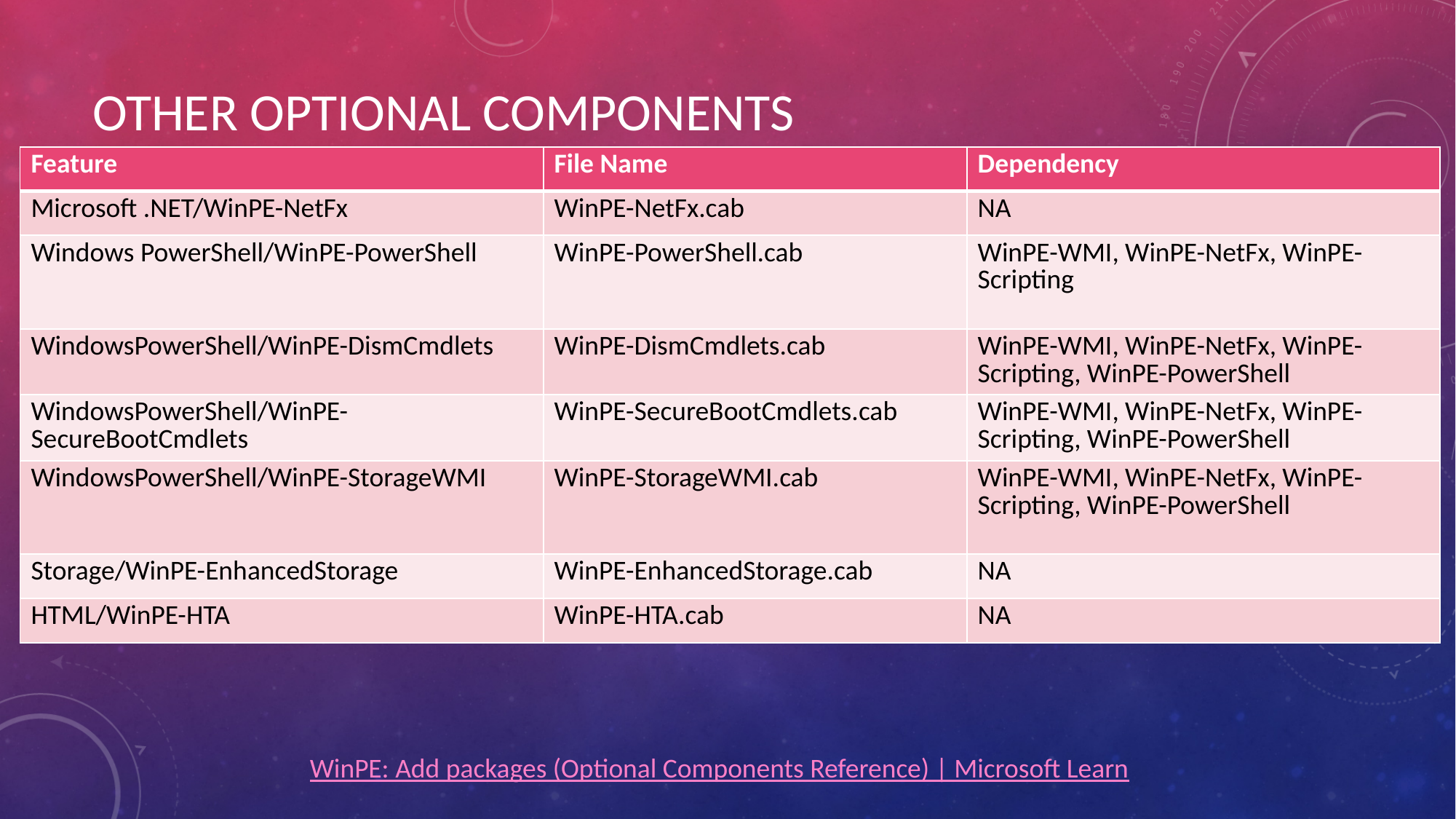

# Other Optional Components
| Feature | File Name | Dependency |
| --- | --- | --- |
| Microsoft .NET/WinPE-NetFx | WinPE-NetFx.cab | NA |
| Windows PowerShell/WinPE-PowerShell | WinPE-PowerShell.cab | WinPE-WMI, WinPE-NetFx, WinPE-Scripting |
| WindowsPowerShell/WinPE-DismCmdlets | WinPE-DismCmdlets.cab | WinPE-WMI, WinPE-NetFx, WinPE-Scripting, WinPE-PowerShell |
| WindowsPowerShell/WinPE-SecureBootCmdlets | WinPE-SecureBootCmdlets.cab | WinPE-WMI, WinPE-NetFx, WinPE-Scripting, WinPE-PowerShell |
| WindowsPowerShell/WinPE-StorageWMI | WinPE-StorageWMI.cab | WinPE-WMI, WinPE-NetFx, WinPE-Scripting, WinPE-PowerShell |
| Storage/WinPE-EnhancedStorage | WinPE-EnhancedStorage.cab | NA |
| HTML/WinPE-HTA | WinPE-HTA.cab | NA |
WinPE: Add packages (Optional Components Reference) | Microsoft Learn